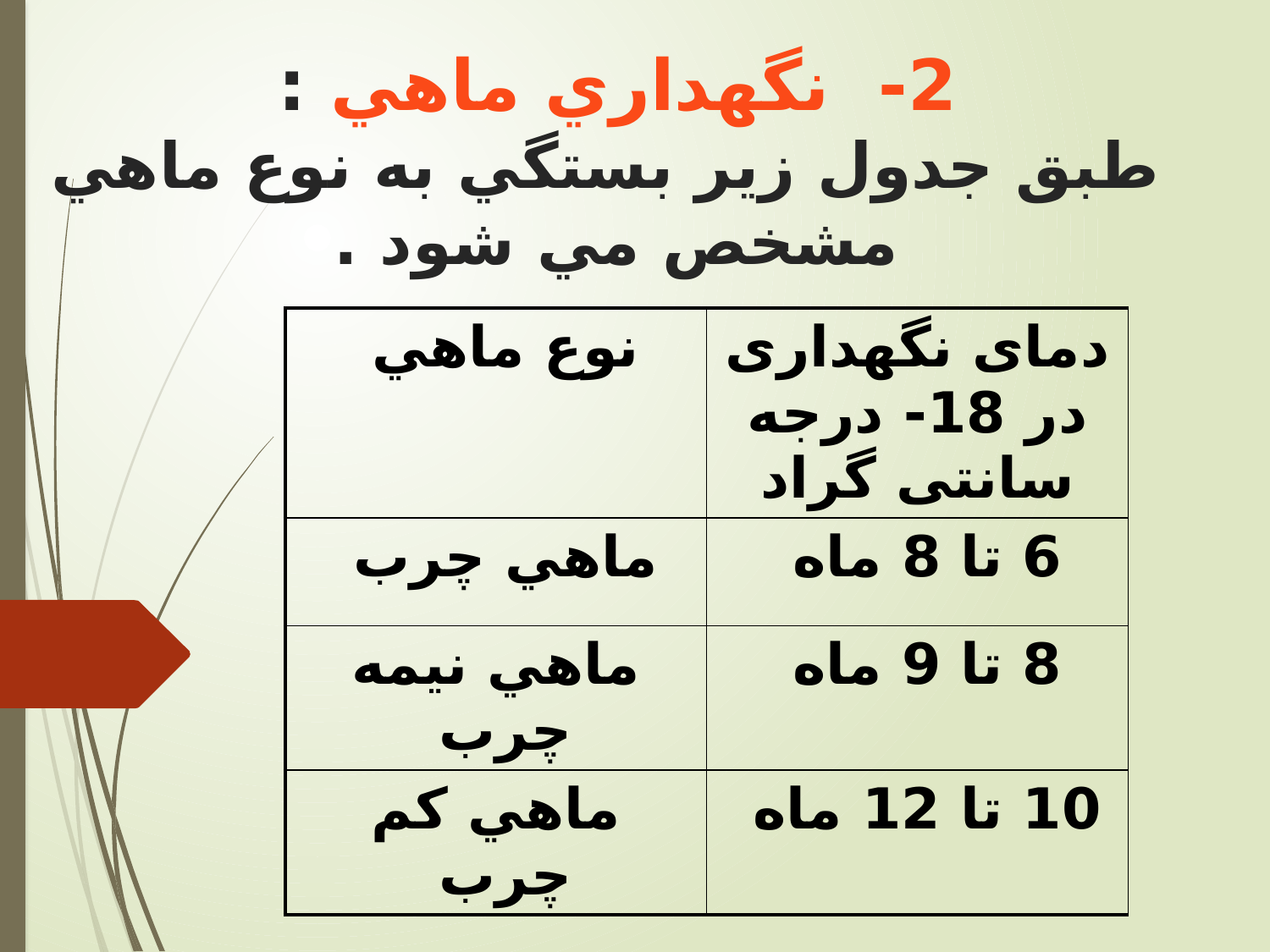

# 2-  نگهداري ماهي : طبق جدول زير بستگي به نوع ماهي مشخص مي شود .
| نوع ماهي | دمای نگهداری در 18- درجه سانتی گراد |
| --- | --- |
| ماهي چرب | 6 تا 8 ماه |
| ماهي نيمه چرب | 8 تا 9 ماه |
| ماهي كم چرب | 10 تا 12 ماه |